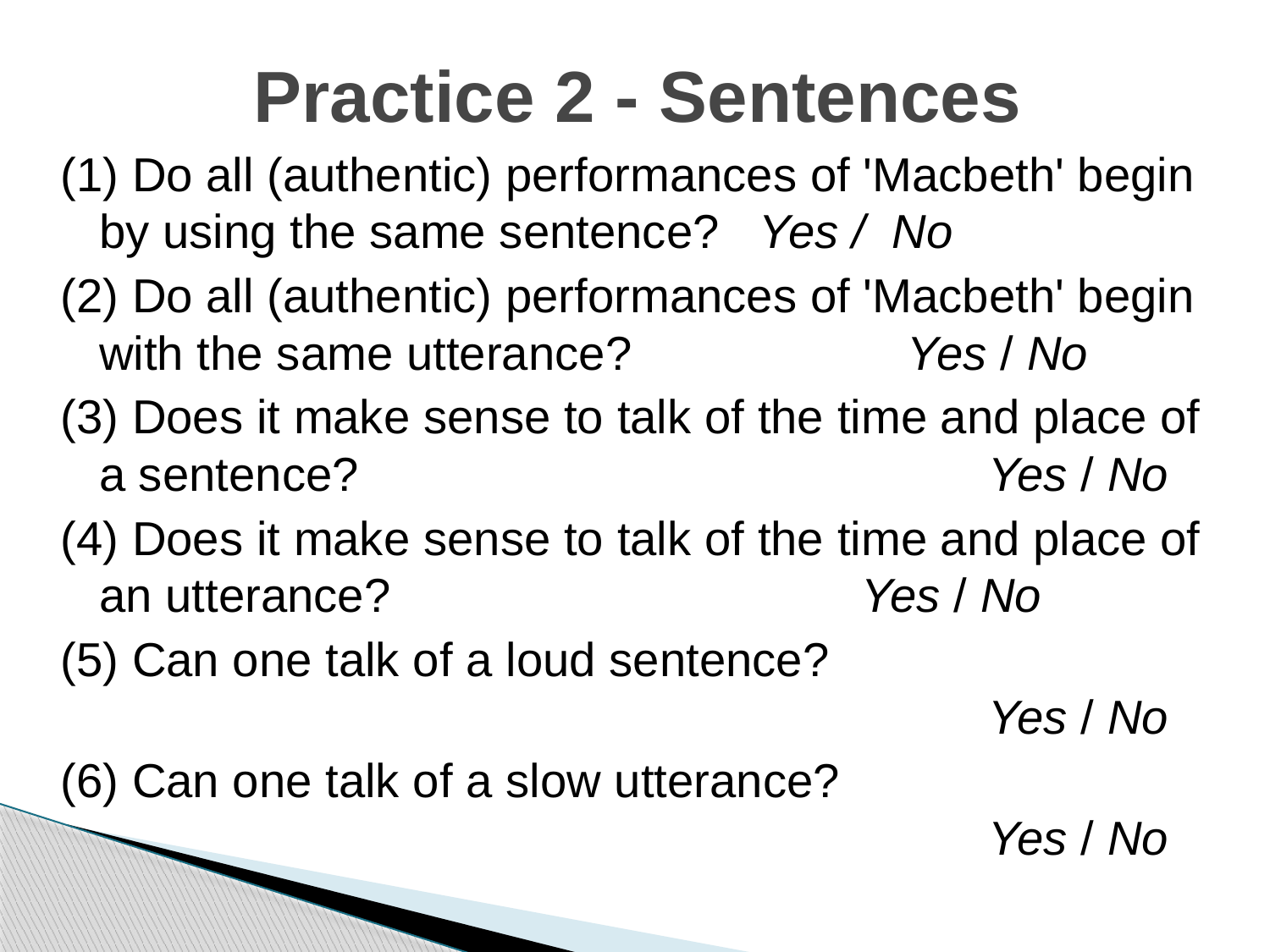

# Practice 2 - Sentences
(1) Do all (authentic) performances of 'Macbeth' begin by using the same sentence?   Yes /  No
(2) Do all (authentic) performances of 'Macbeth' begin with the same utterance? 	             Yes / No
(3) Does it make sense to talk of the time and place of a sentence? 					Yes / No
(4) Does it make sense to talk of the time and place of an utterance? 				Yes / No
(5) Can one talk of a loud sentence?                                  							Yes / No
(6) Can one talk of a slow utterance? 	                                							Yes / No